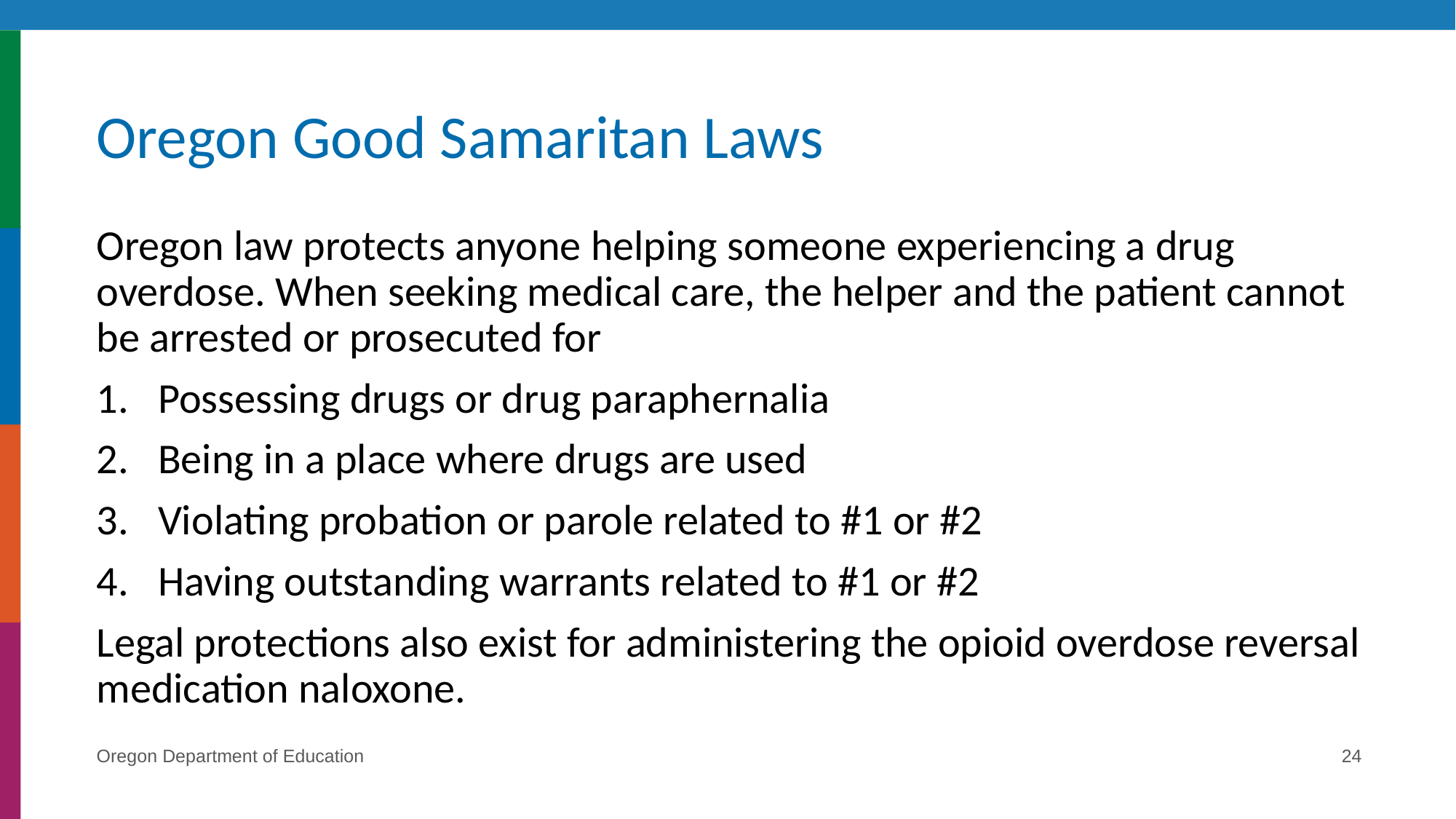

# Oregon Good Samaritan Laws
Oregon law protects anyone helping someone experiencing a drug overdose. When seeking medical care, the helper and the patient cannot be arrested or prosecuted for
Possessing drugs or drug paraphernalia
Being in a place where drugs are used
Violating probation or parole related to #1 or #2
Having outstanding warrants related to #1 or #2
Legal protections also exist for administering the opioid overdose reversal medication naloxone.
Oregon Department of Education
24